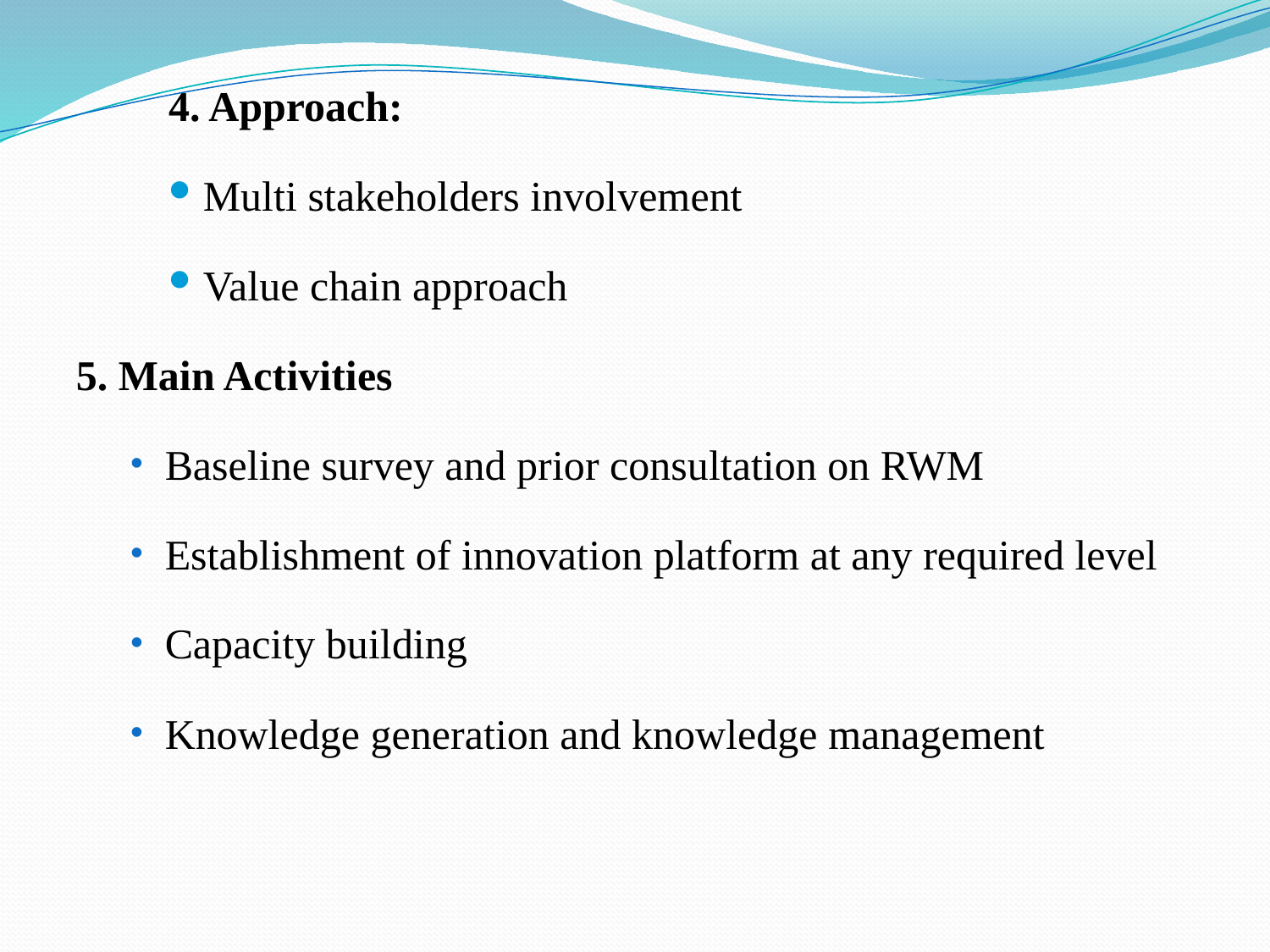

4. Approach:
Multi stakeholders involvement
Value chain approach
5. Main Activities
Baseline survey and prior consultation on RWM
Establishment of innovation platform at any required level
Capacity building
Knowledge generation and knowledge management